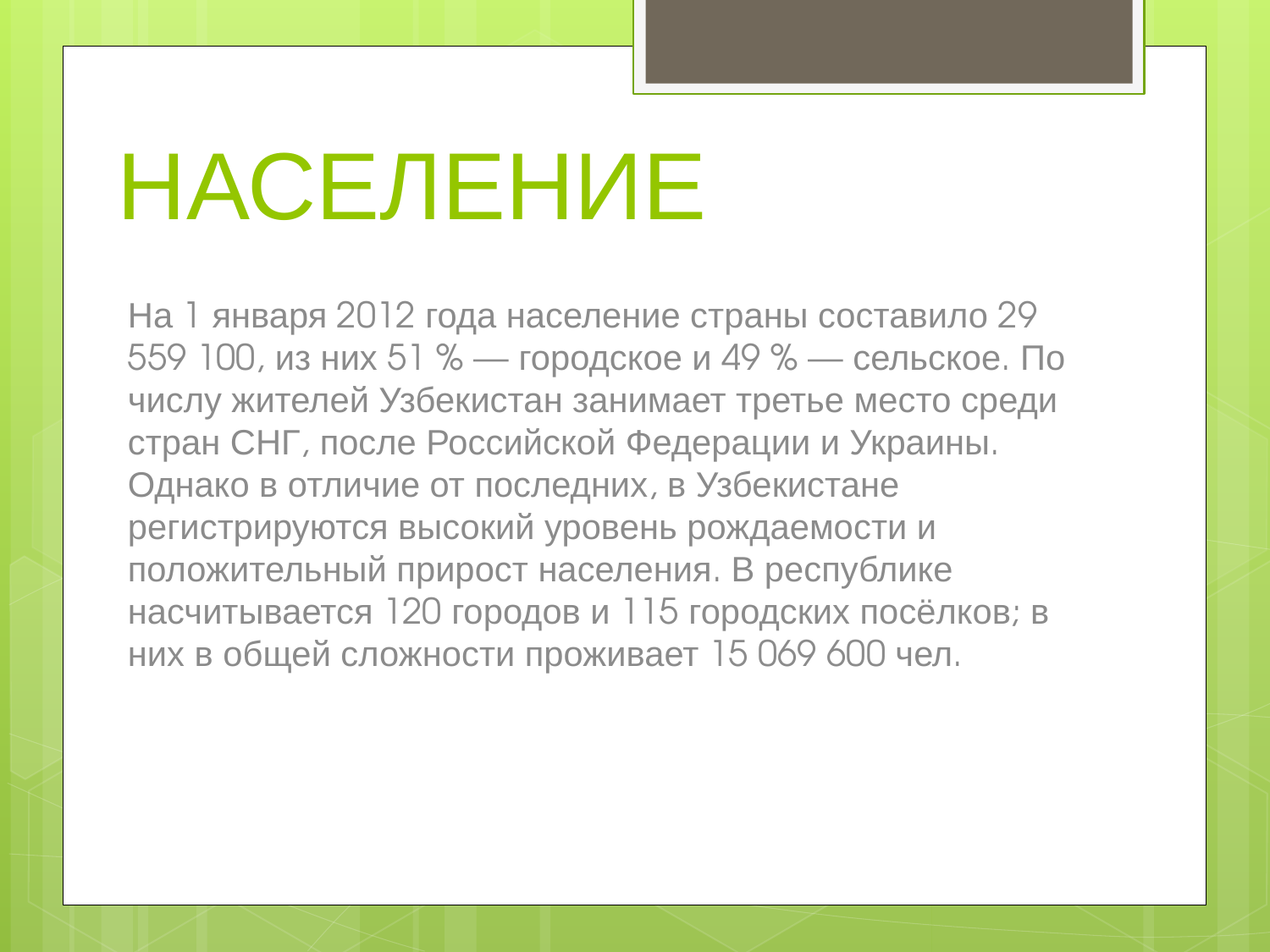

# НАСЕЛЕНИЕ
На 1 января 2012 года население страны составило 29 559 100, из них 51 % — городское и 49 % — сельское. По числу жителей Узбекистан занимает третье место среди стран СНГ, после Российской Федерации и Украины. Однако в отличие от последних, в Узбекистане регистрируются высокий уровень рождаемости и положительный прирост населения. В республике насчитывается 120 городов и 115 городских посёлков; в них в общей сложности проживает 15 069 600 чел.